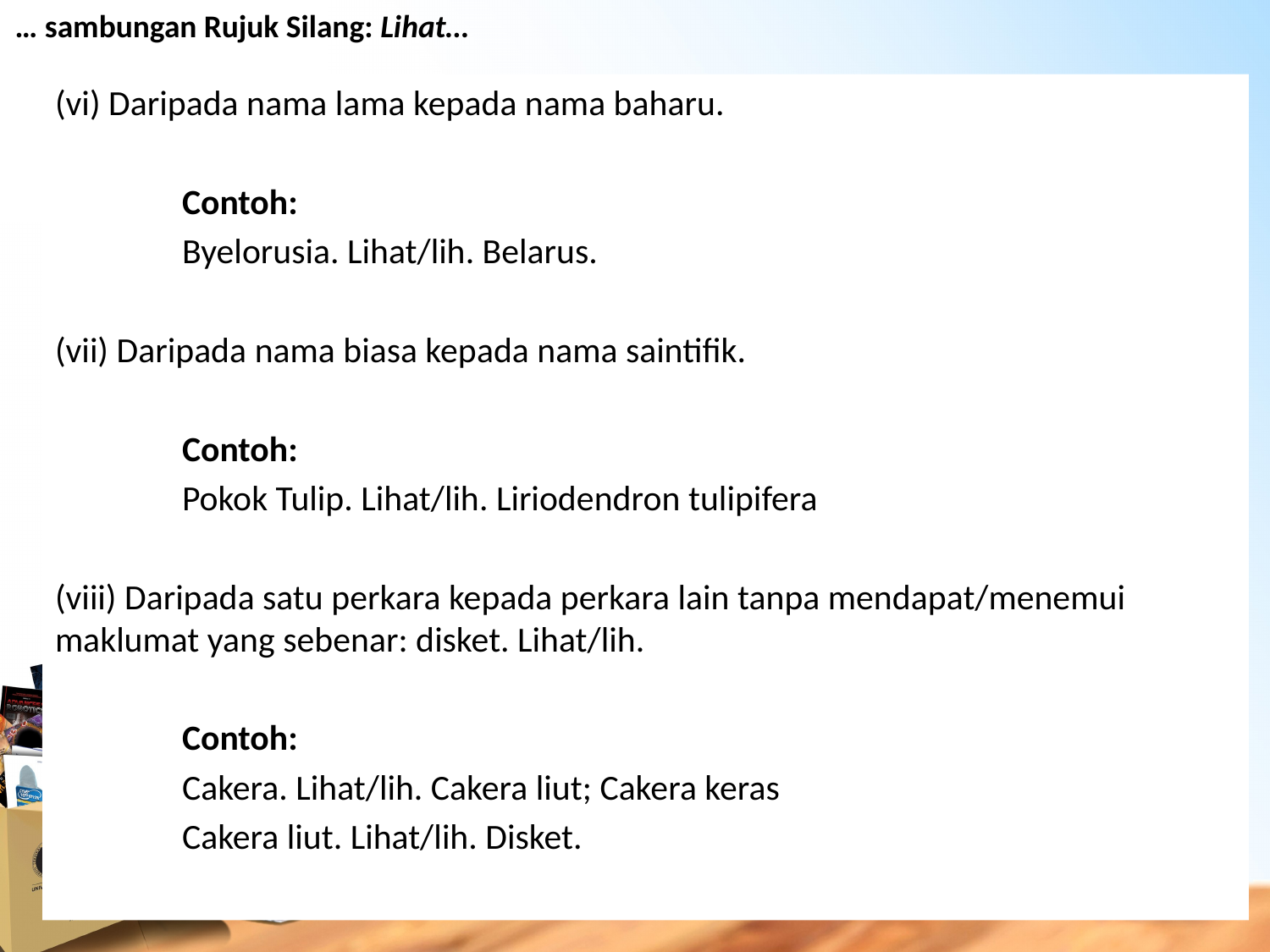

… sambungan Rujuk Silang: Lihat…
(vi) Daripada nama lama kepada nama baharu.

	Contoh:
	Byelorusia. Lihat/lih. Belarus.

(vii) Daripada nama biasa kepada nama saintifik.

	Contoh:
	Pokok Tulip. Lihat/lih. Liriodendron tulipifera

(viii) Daripada satu perkara kepada perkara lain tanpa mendapat/menemui maklumat yang sebenar: disket. Lihat/lih.

	Contoh:
	Cakera. Lihat/lih. Cakera liut; Cakera keras
	Cakera liut. Lihat/lih. Disket.
10